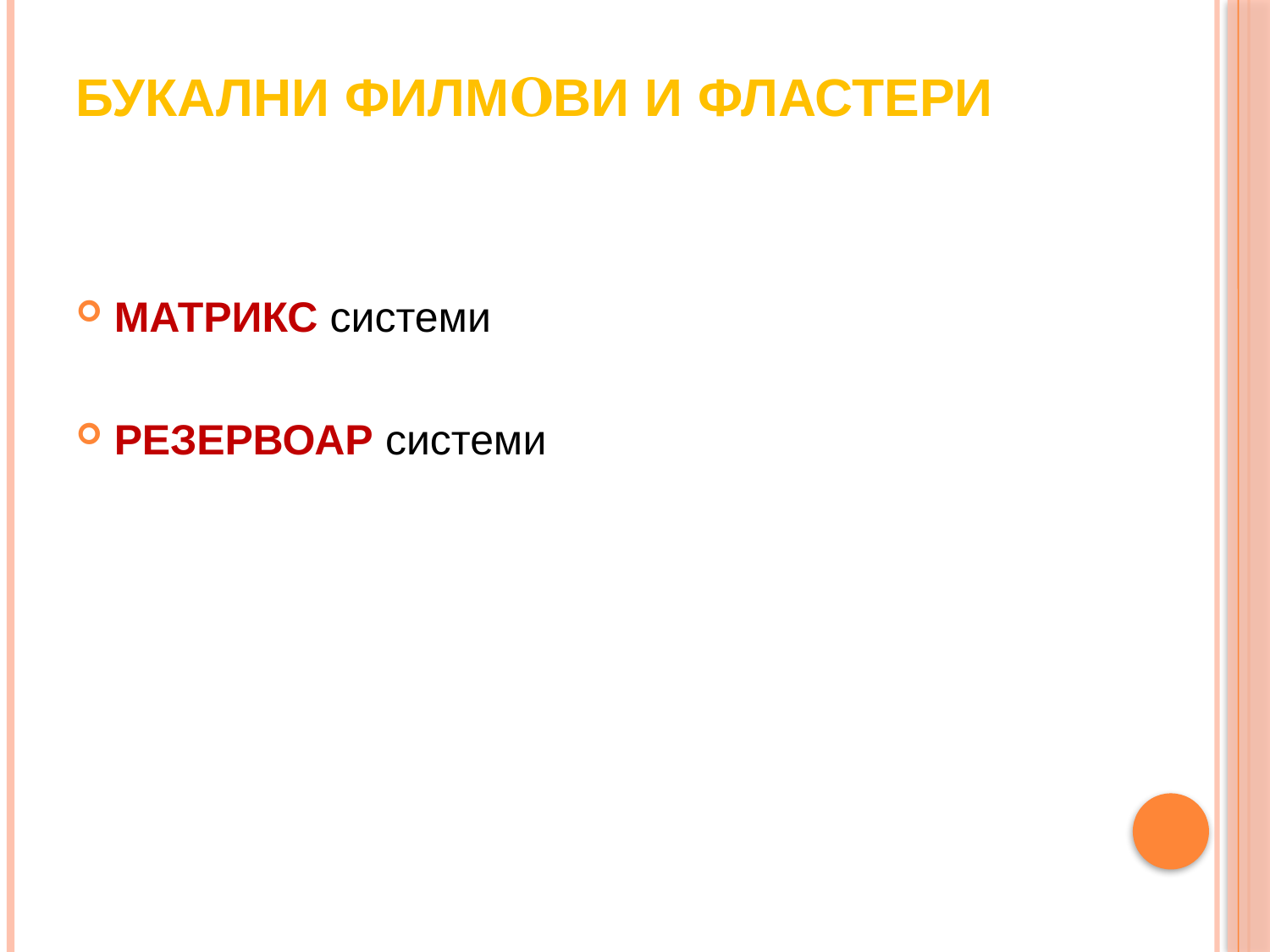

# Букални филмoви и фластери

МАТРИКС системи

РЕЗЕРВОАР системи